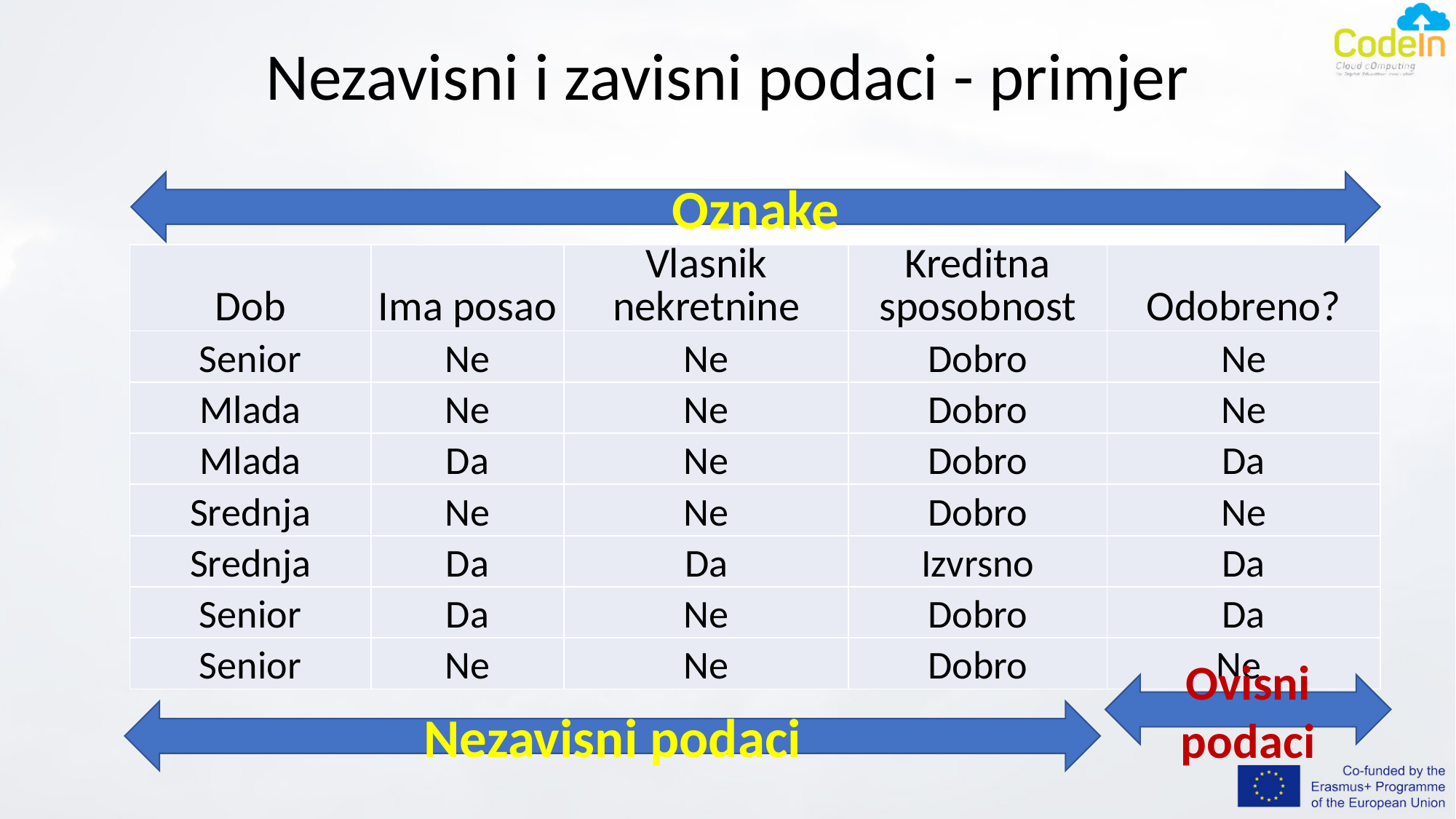

# Nezavisni i zavisni podaci - primjer
Oznake

| Dob | Ima posao | Vlasnik nekretnine | Kreditna sposobnost | Odobreno? |
| --- | --- | --- | --- | --- |
| Senior | Ne | Ne | Dobro | Ne |
| Mlada | Ne | Ne | Dobro | Ne |
| Mlada | Da | Ne | Dobro | Da |
| Srednja | Ne | Ne | Dobro | Ne |
| Srednja | Da | Da | Izvrsno | Da |
| Senior | Da | Ne | Dobro | Da |
| Senior | Ne | Ne | Dobro | Ne |
Ovisni podaci
Nezavisni podaci